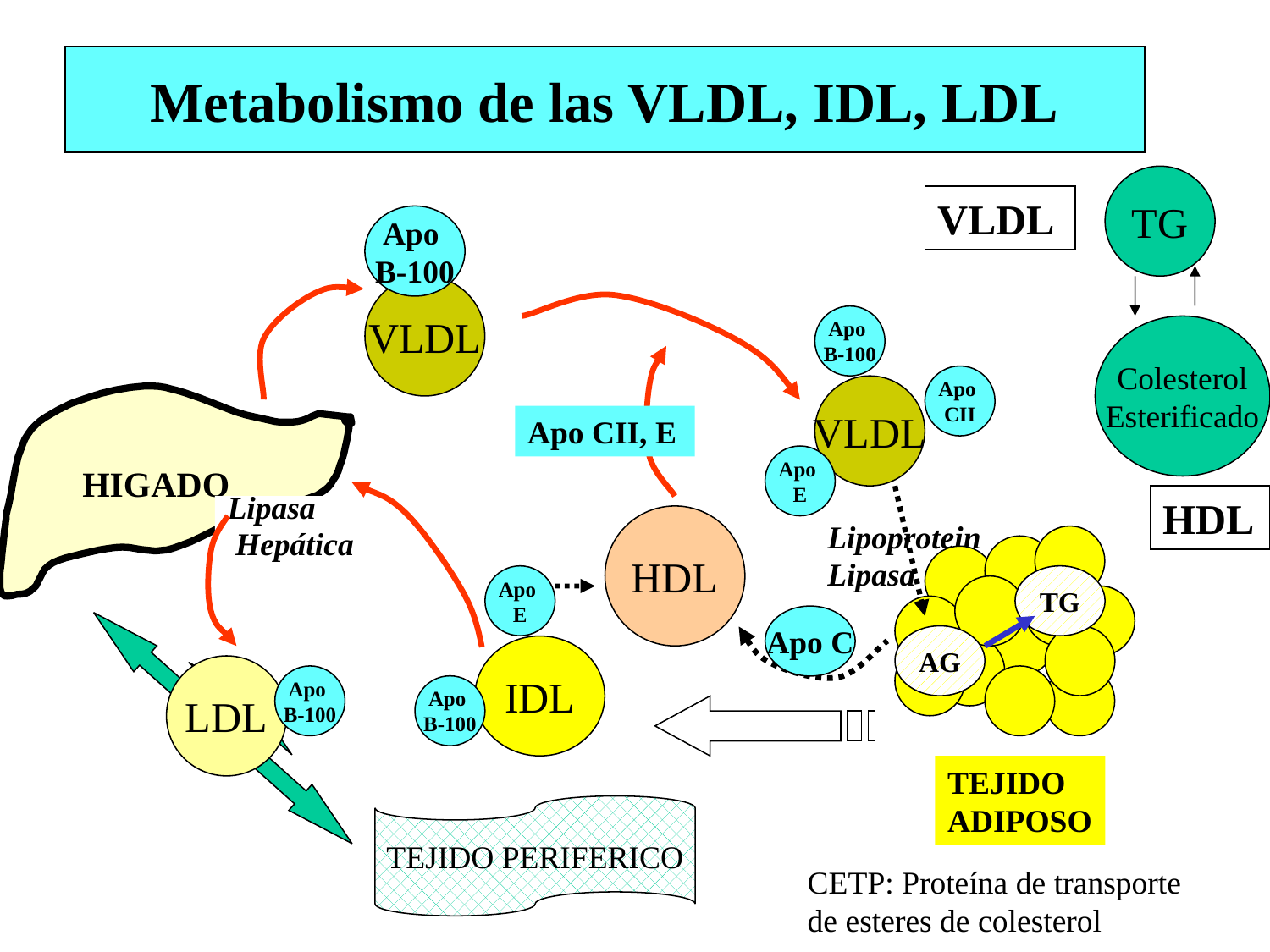

# Metabolismo de las VLDL, IDL, LDL
TG
VLDL

Colesterol
Esterificado
HDL
Apo
B-100
VLDL

Apo
B-100

Apo
CII
VLDL

HIGADO
Apo CII, E

Apo
E

Lipoprotein
Lipasa

TG
AG
TEJIDO ADIPOSO

Lipasa
 Hepática
HDL

LDL

Apo
B-100
CETP: Proteína de transporte de esteres de colesterol

Apo
E

Apo C

IDL
Apo
B-100

TEJIDO PERIFERICO